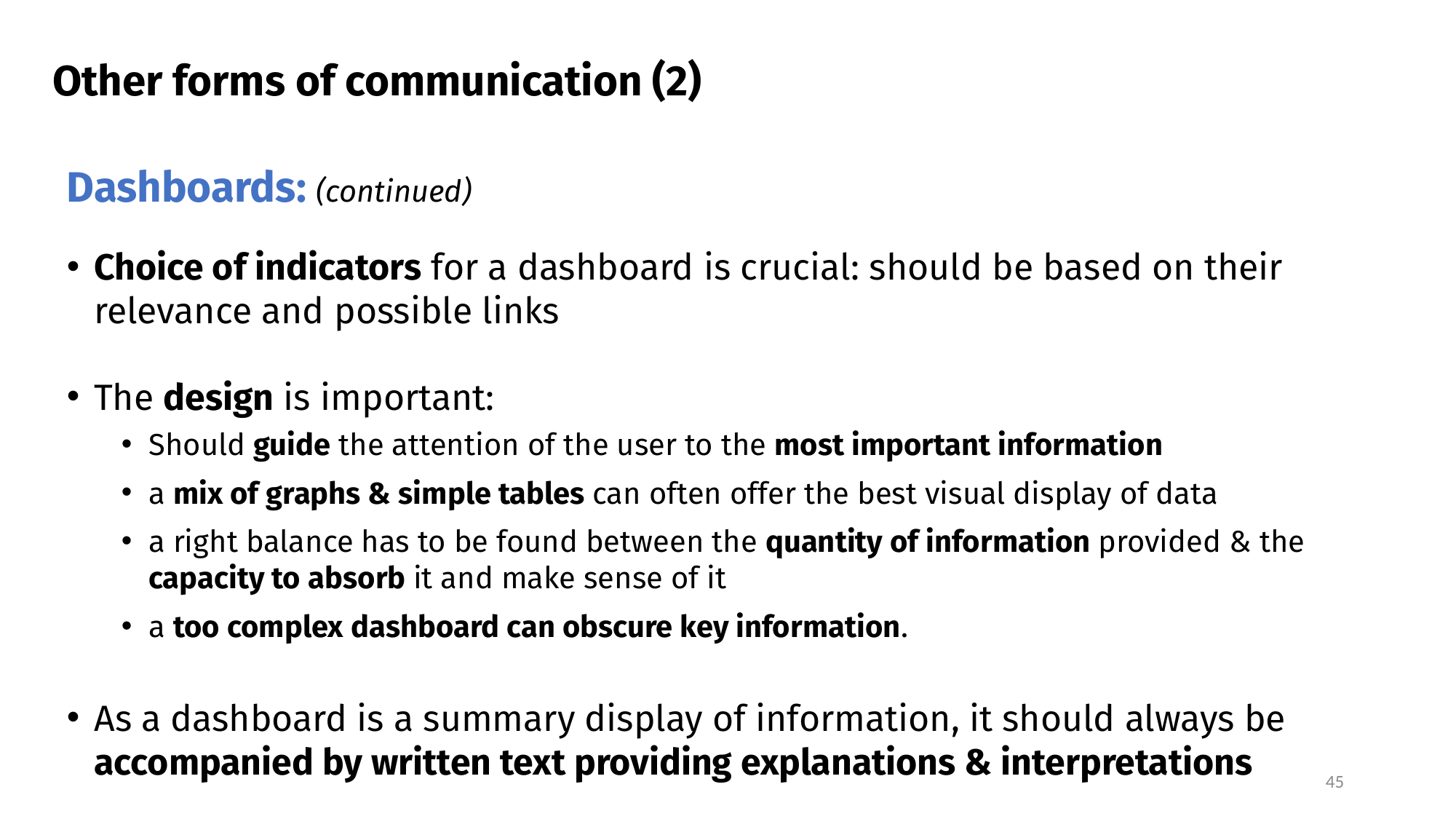

# Other forms of communication (2)
Dashboards: (continued)
Choice of indicators for a dashboard is crucial: should be based on their relevance and possible links
The design is important:
Should guide the attention of the user to the most important information
a mix of graphs & simple tables can often offer the best visual display of data
a right balance has to be found between the quantity of information provided & the capacity to absorb it and make sense of it
a too complex dashboard can obscure key information.
As a dashboard is a summary display of information, it should always be accompanied by written text providing explanations & interpretations

45